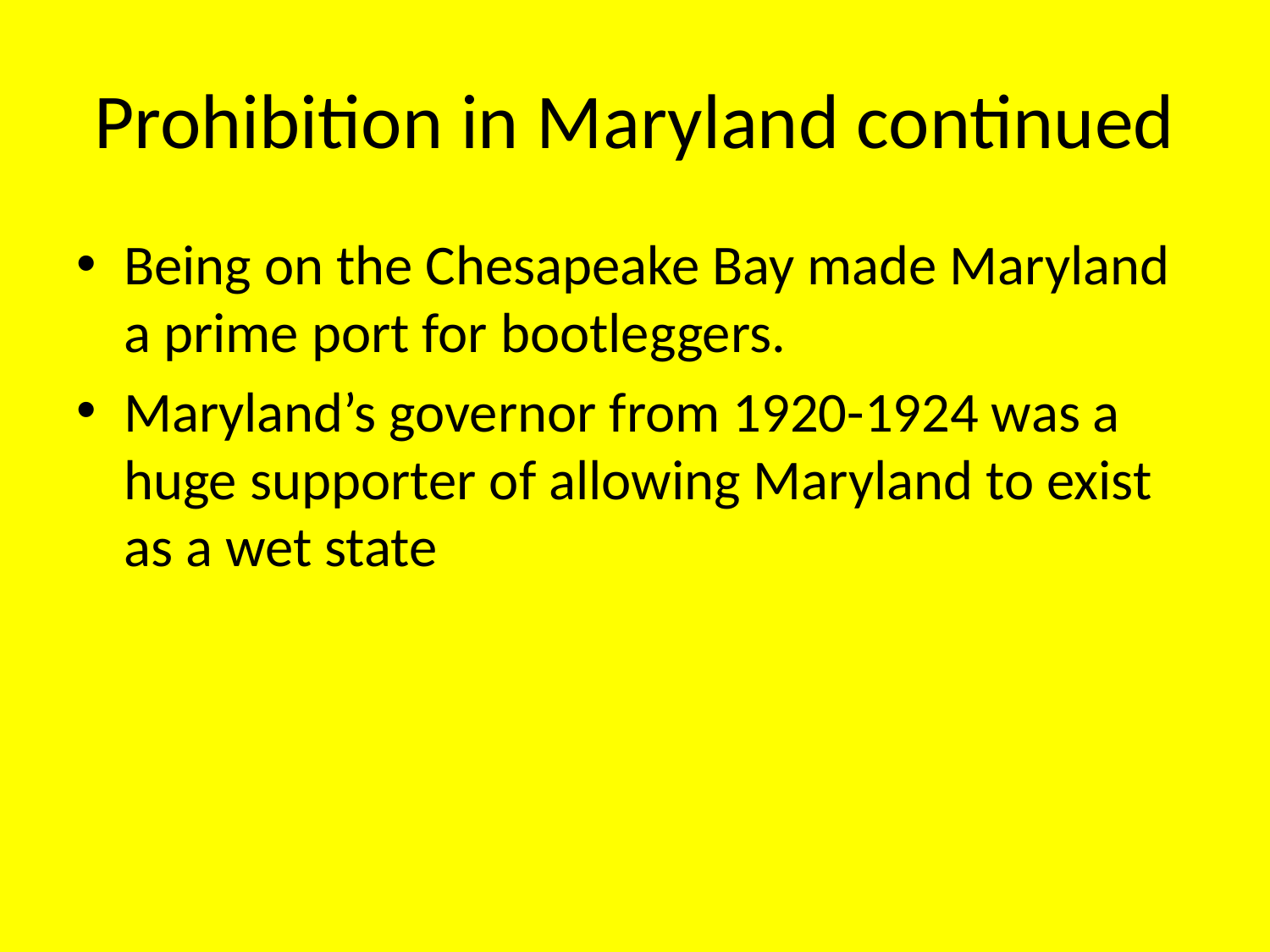

# Prohibition in Maryland continued
Being on the Chesapeake Bay made Maryland a prime port for bootleggers.
Maryland’s governor from 1920-1924 was a huge supporter of allowing Maryland to exist as a wet state